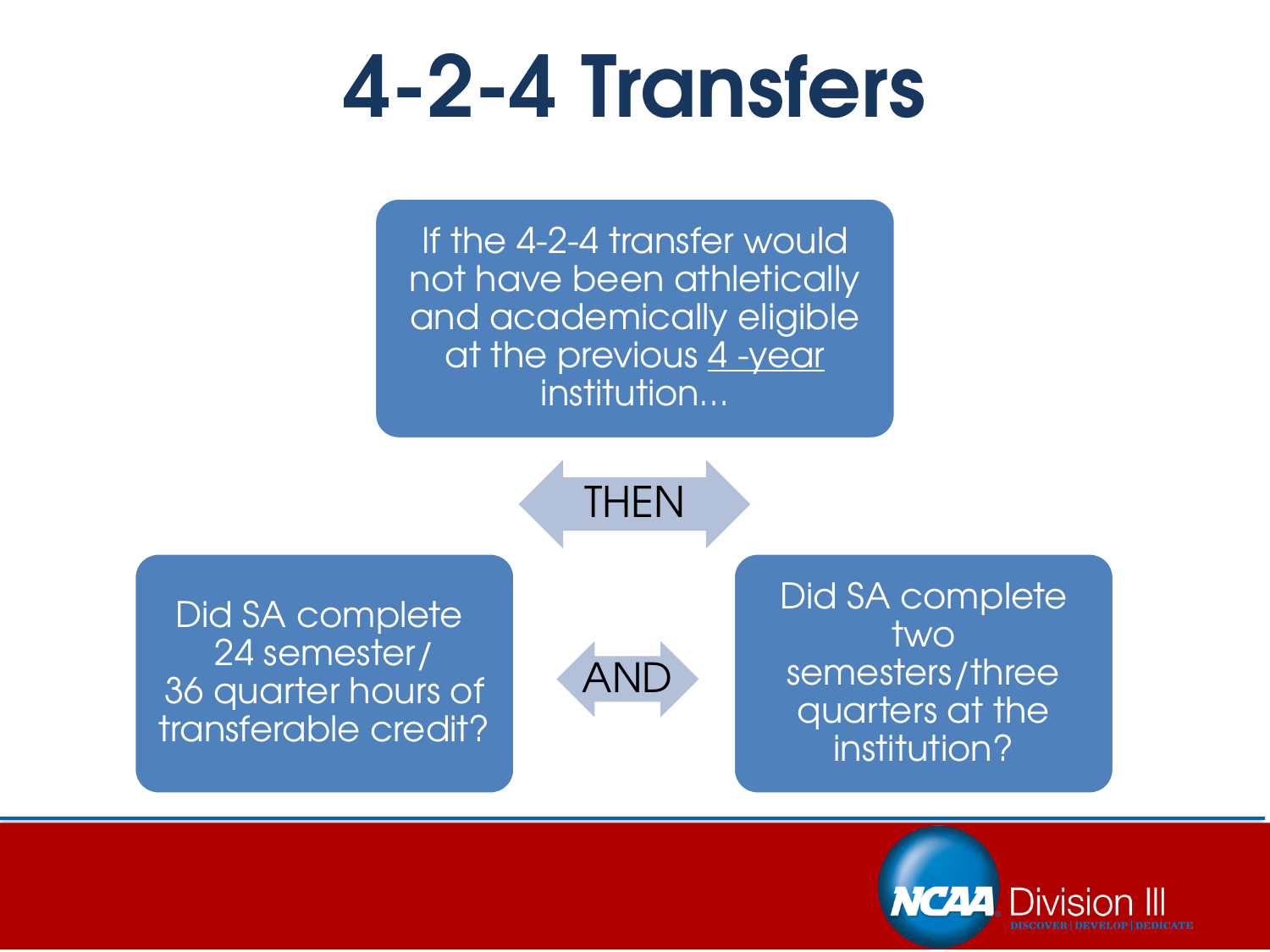

# 4-2-4 Transfers
If the 4-2-4 transfer would not have been athletically and academically eligible at the previous 4 -year institution…
THEN
Did SA complete
24 semester/
36 quarter hours of transferable credit?
Did SA complete two semesters/three quarters at the institution?
AND